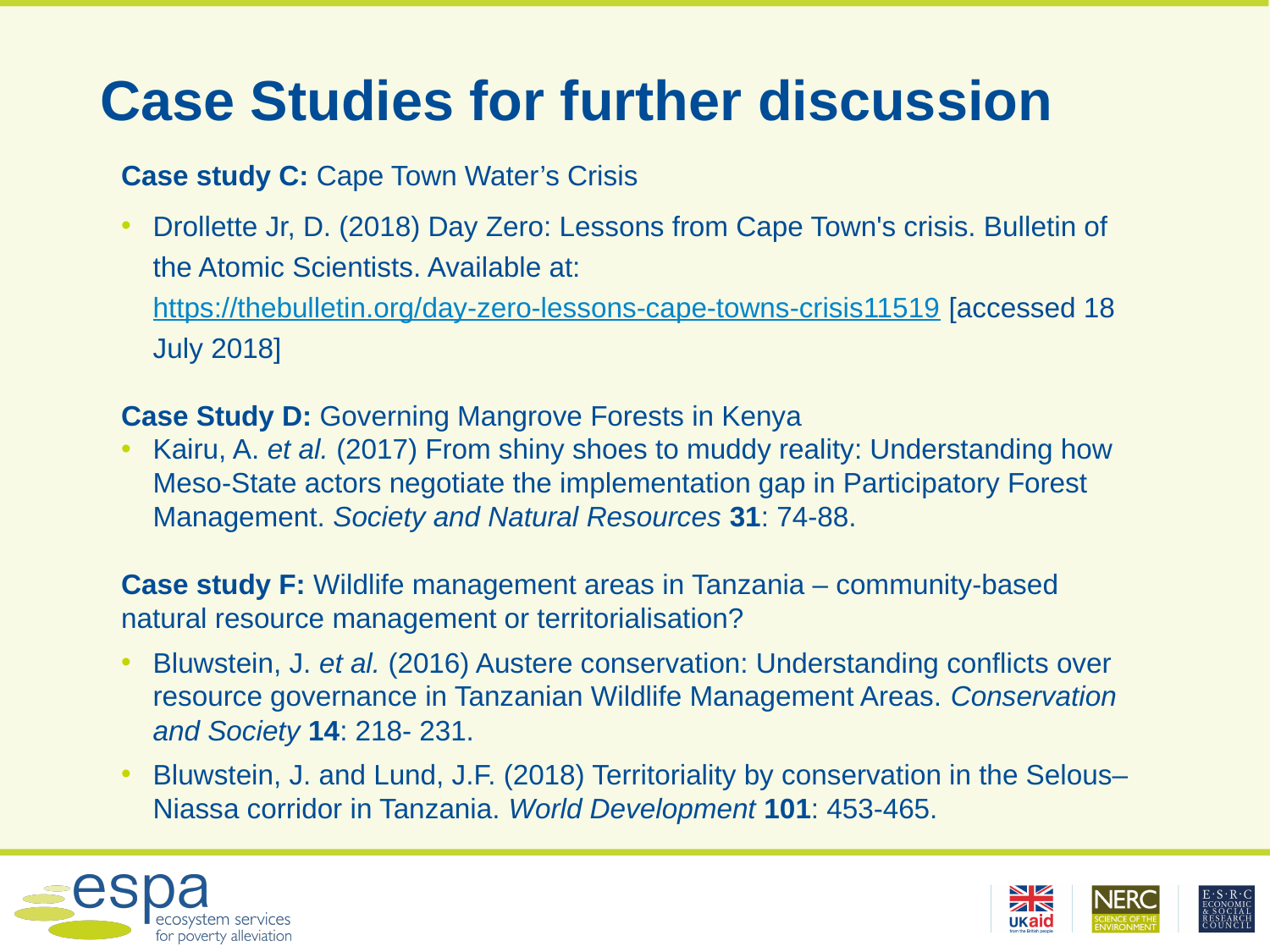

# Case Studies for further discussion
Case study C: Cape Town Water’s Crisis
Drollette Jr, D. (2018) Day Zero: Lessons from Cape Town's crisis. Bulletin of the Atomic Scientists. Available at: https://thebulletin.org/day-zero-lessons-cape-towns-crisis11519 [accessed 18 July 2018]

Case Study D: Governing Mangrove Forests in Kenya
Kairu, A. et al. (2017) From shiny shoes to muddy reality: Understanding how Meso-State actors negotiate the implementation gap in Participatory Forest Management. Society and Natural Resources 31: 74-88.

Case study F: Wildlife management areas in Tanzania – community-based natural resource management or territorialisation?
Bluwstein, J. et al. (2016) Austere conservation: Understanding conflicts over resource governance in Tanzanian Wildlife Management Areas. Conservation and Society 14: 218- 231.
Bluwstein, J. and Lund, J.F. (2018) Territoriality by conservation in the Selous–Niassa corridor in Tanzania. World Development 101: 453-465.